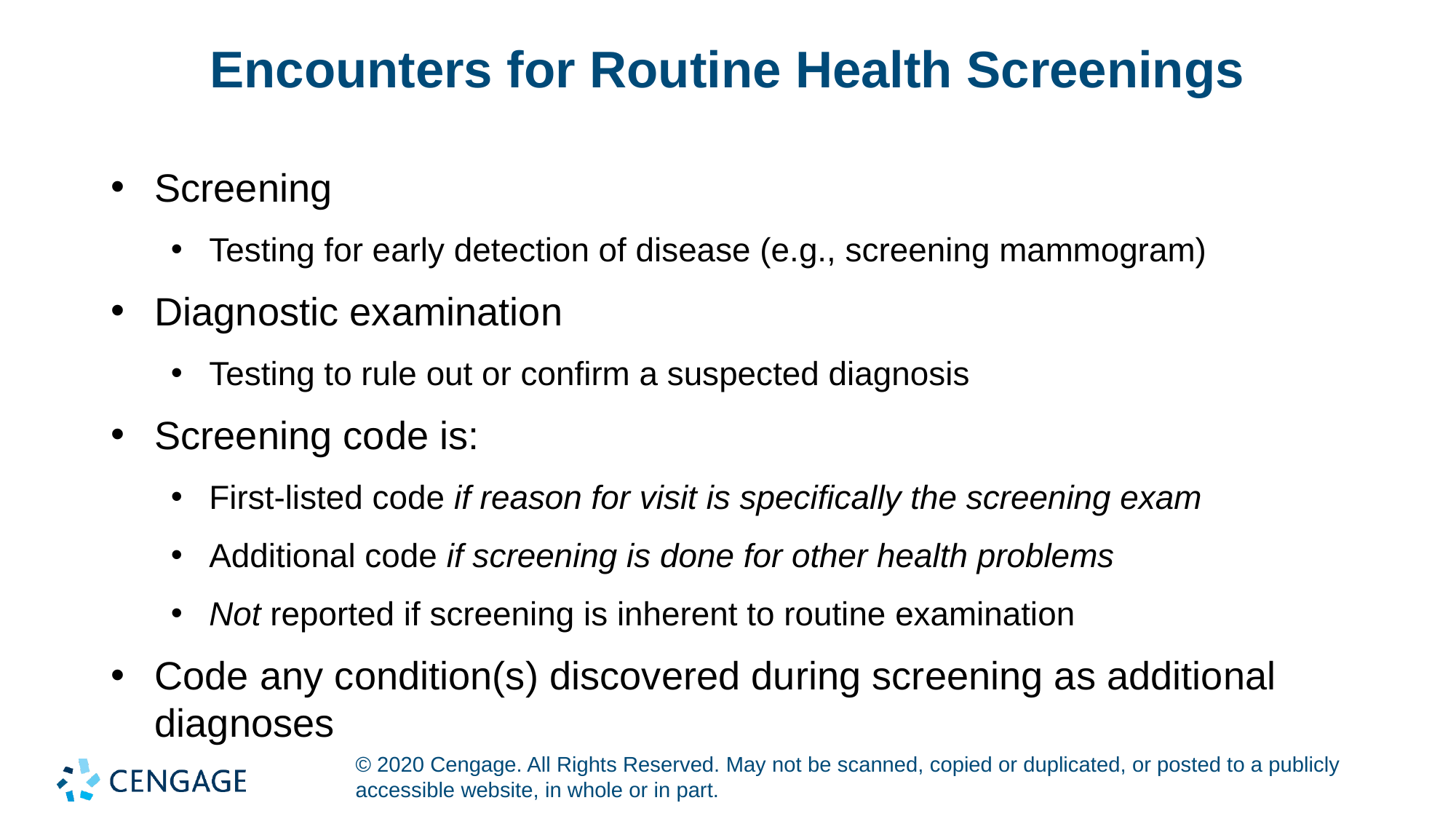

# Encounters for Routine Health Screenings
Screening
Testing for early detection of disease (e.g., screening mammogram)
Diagnostic examination
Testing to rule out or confirm a suspected diagnosis
Screening code is:
First-listed code if reason for visit is specifically the screening exam
Additional code if screening is done for other health problems
Not reported if screening is inherent to routine examination
Code any condition(s) discovered during screening as additional diagnoses